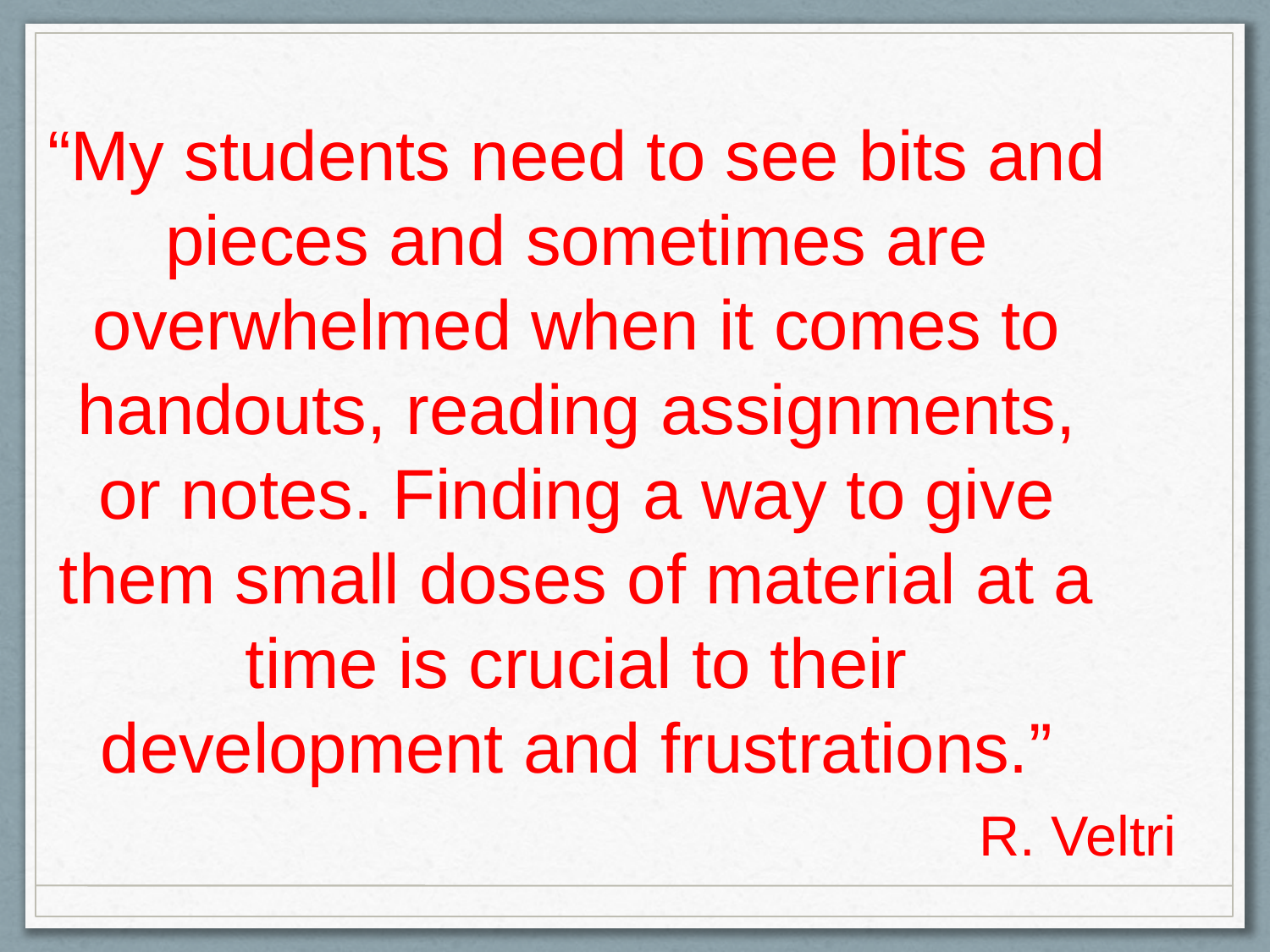

# “My students need to see bits and pieces and sometimes are overwhelmed when it comes to handouts, reading assignments, or notes. Finding a way to give them small doses of material at a time is crucial to their development and frustrations.”
R. Veltri